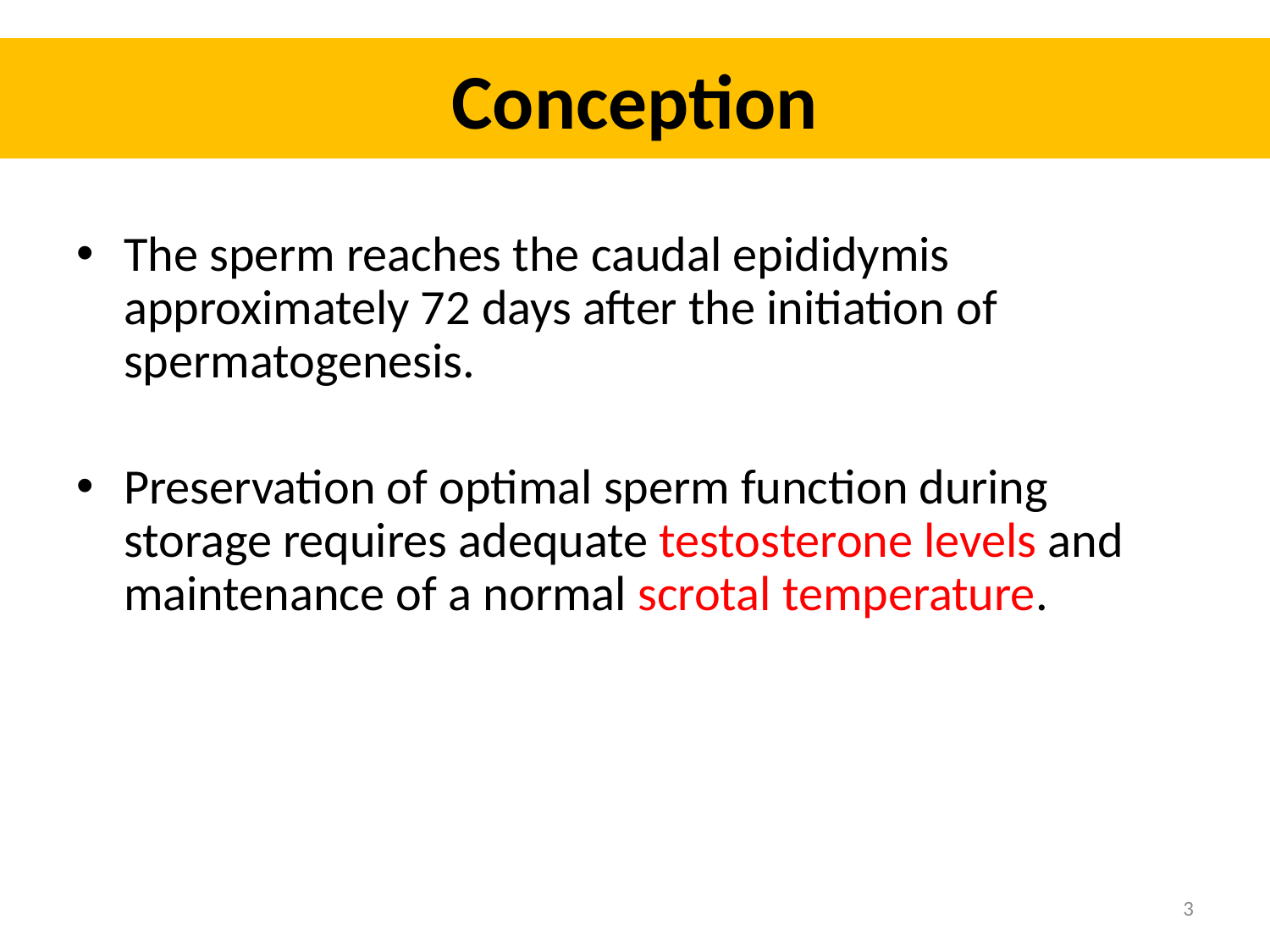

# Conception
The sperm reaches the caudal epididymis approximately 72 days after the initiation of spermatogenesis.

Preservation of optimal sperm function during storage requires adequate testosterone levels and maintenance of a normal scrotal temperature.
3